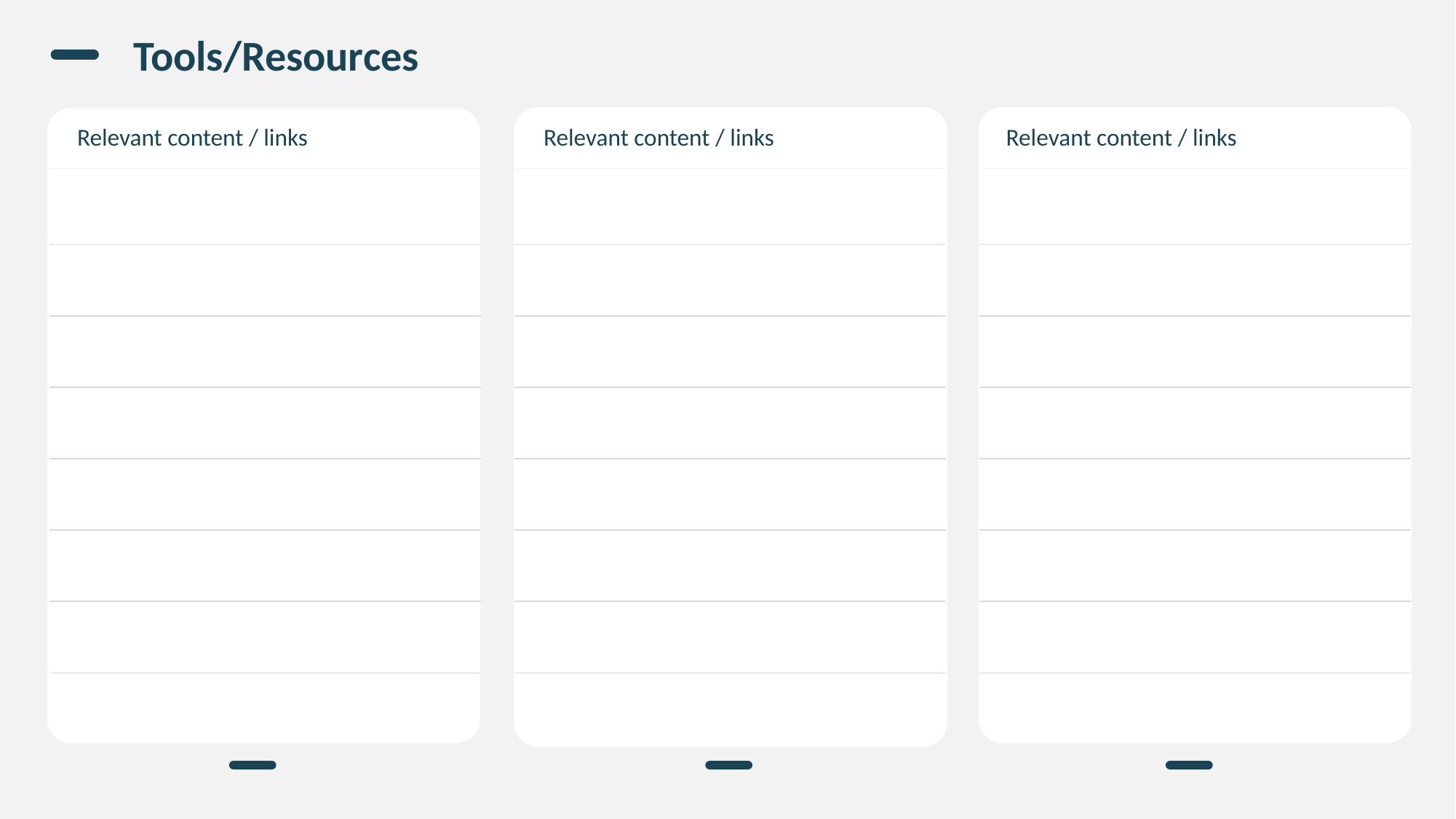

Tools/Resources

Relevant content / links
Relevant content / links
Relevant content / links
|  |
| --- |
|  |
|  |
|  |
|  |
|  |
|  |
|  |
|  |
| --- |
|  |
|  |
|  |
|  |
|  |
|  |
|  |
|  |
| --- |
|  |
|  |
|  |
|  |
|  |
|  |
|  |